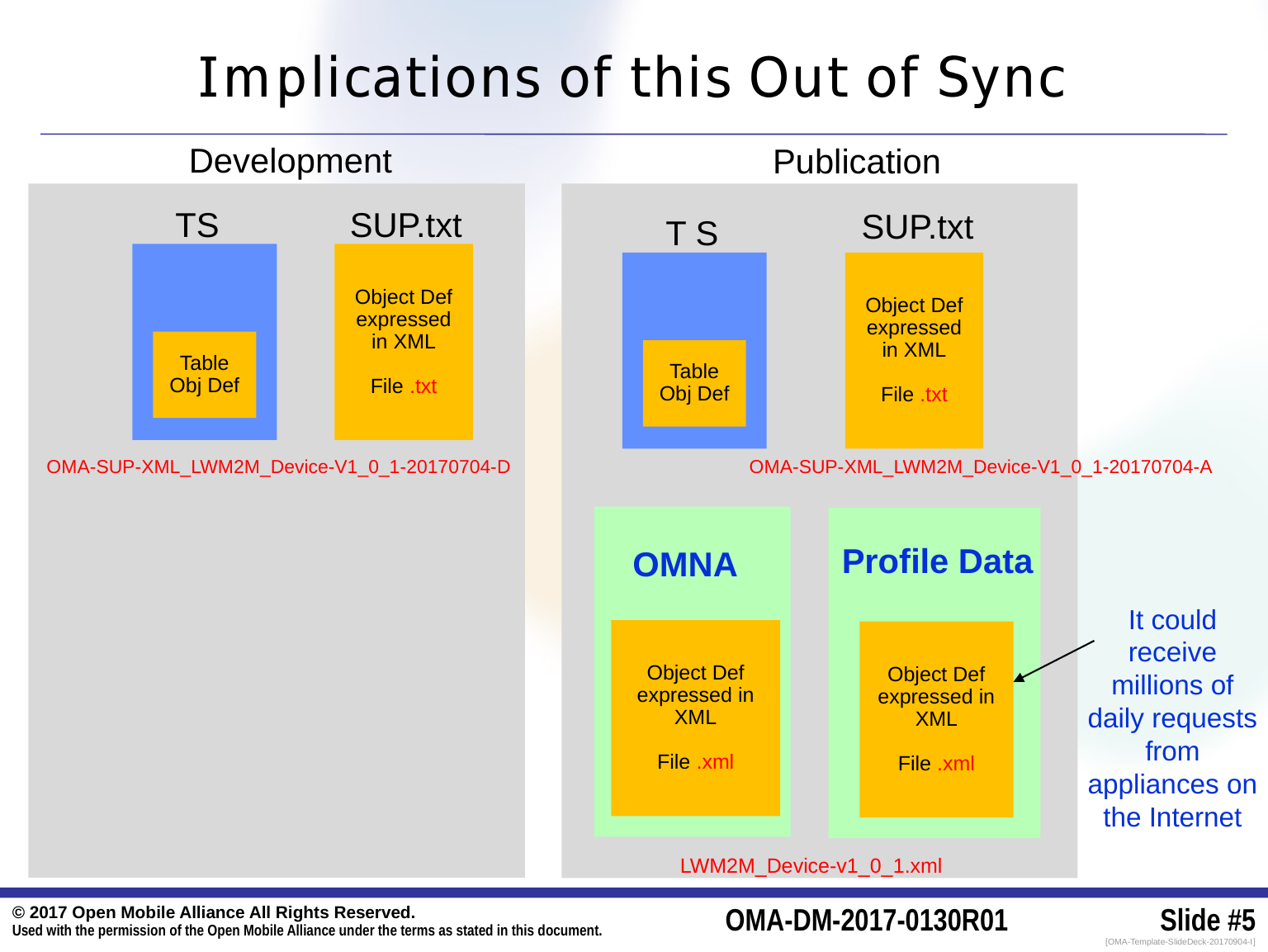

# Implications of this Out of Sync
Development
Publication

SUP.txt
TS
SUP.txt
T S

Object Def expressed in XML

File .txt

Object Def expressed in XML

File .txt
Table
Obj Def
Table
Obj Def
OMA-SUP-XML_LWM2M_Device-V1_0_1-20170704-D
OMA-SUP-XML_LWM2M_Device-V1_0_1-20170704-A

Profile Data
OMNA
It could receive millions of daily requests from appliances on the Internet
Object Def expressed in XML

File .xml
Object Def expressed in XML

File .xml
LWM2M_Device-v1_0_1.xml